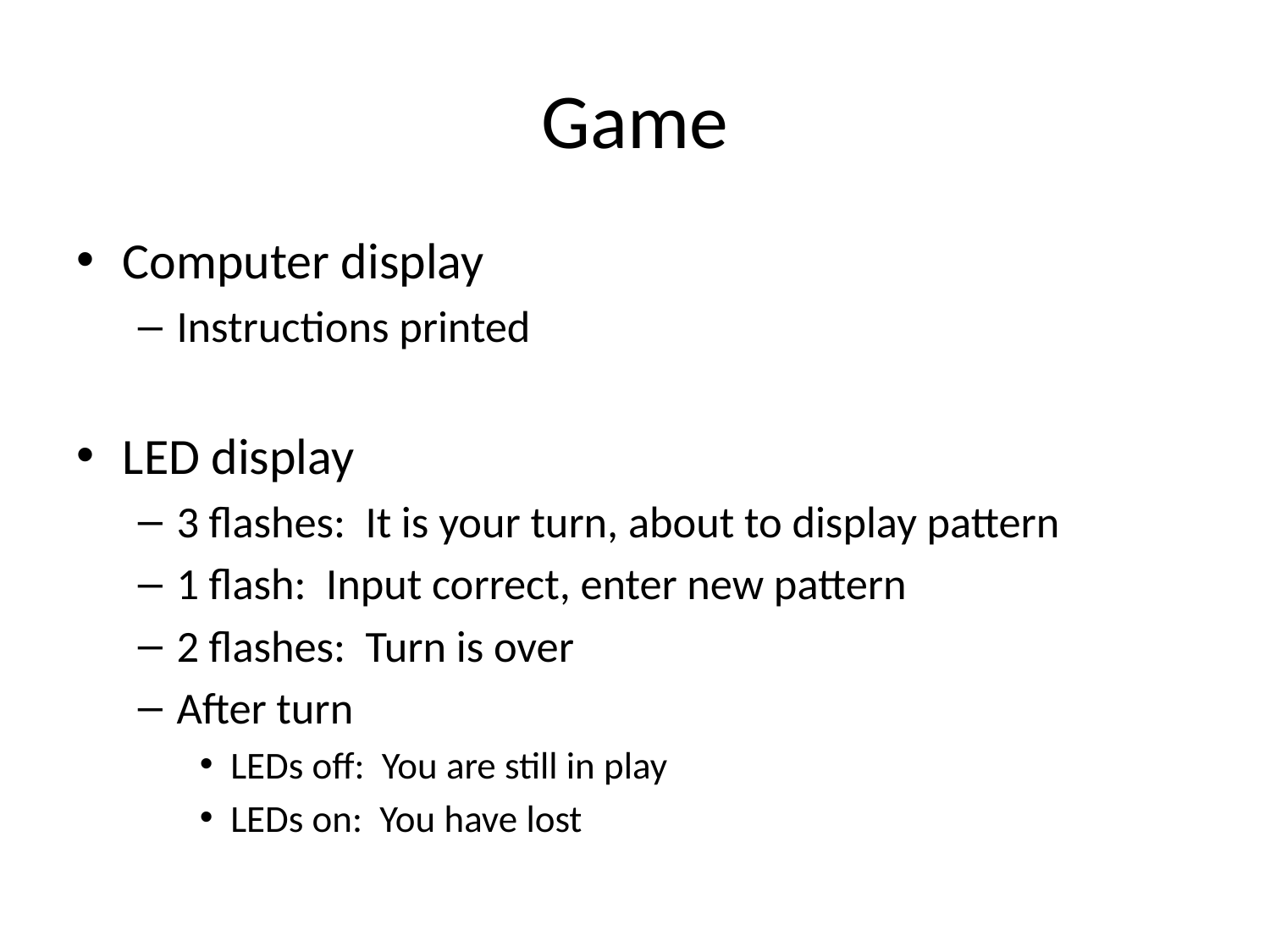

# Game
Computer display
Instructions printed

LED display
3 flashes:  It is your turn, about to display pattern
1 flash:  Input correct, enter new pattern
2 flashes:  Turn is over
After turn
LEDs off:  You are still in play
LEDs on:  You have lost